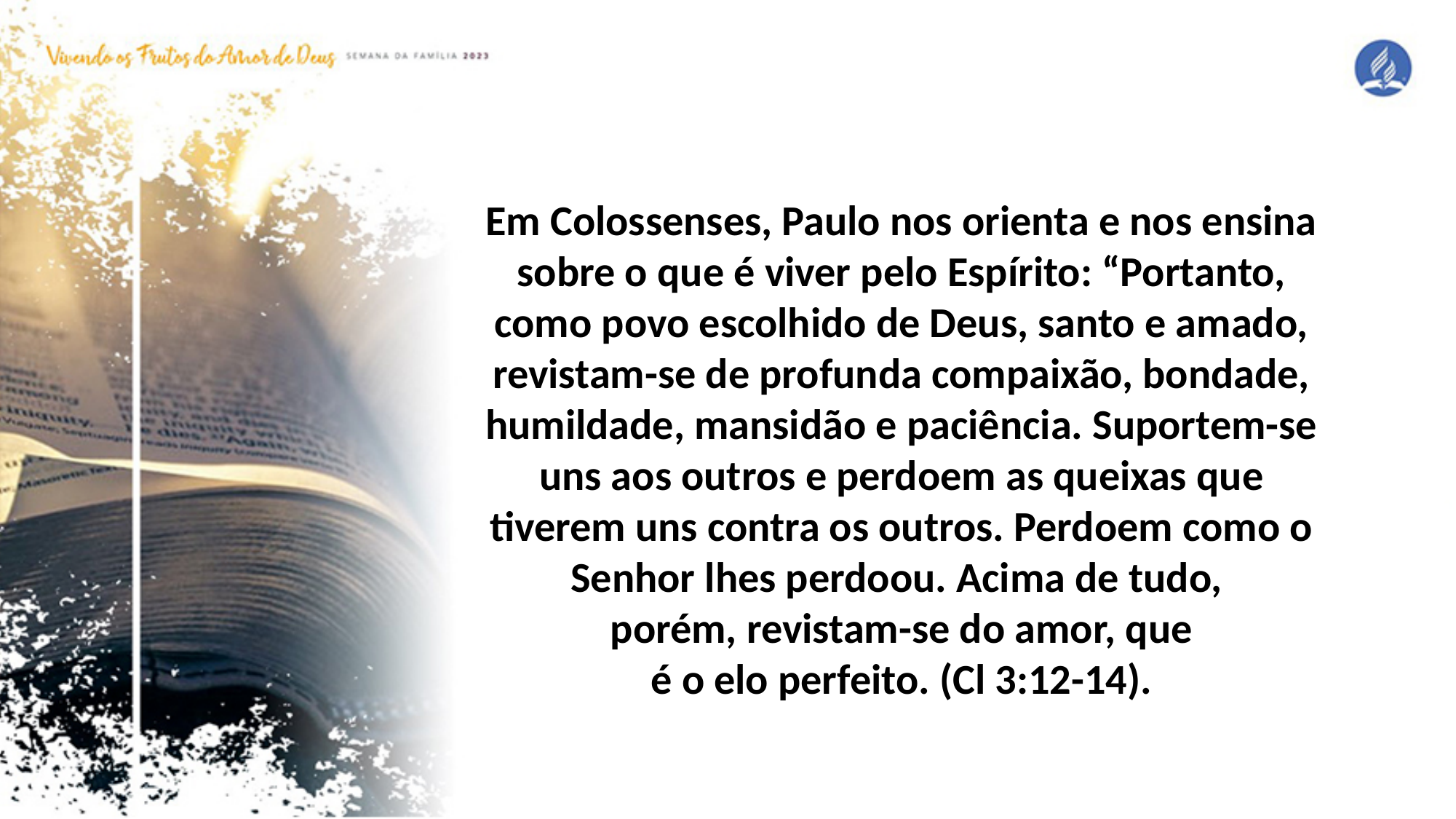

Em Colossenses, Paulo nos orienta e nos ensina sobre o que é viver pelo Espírito: “Portanto, como povo escolhido de Deus, santo e amado, revistam-se de profunda compaixão, bondade, humildade, mansidão e paciência. Suportem-se uns aos outros e perdoem as queixas que tiverem uns contra os outros. Perdoem como o Senhor lhes perdoou. Acima de tudo,
porém, revistam-se do amor, que
é o elo perfeito. (Cl 3:12-14).